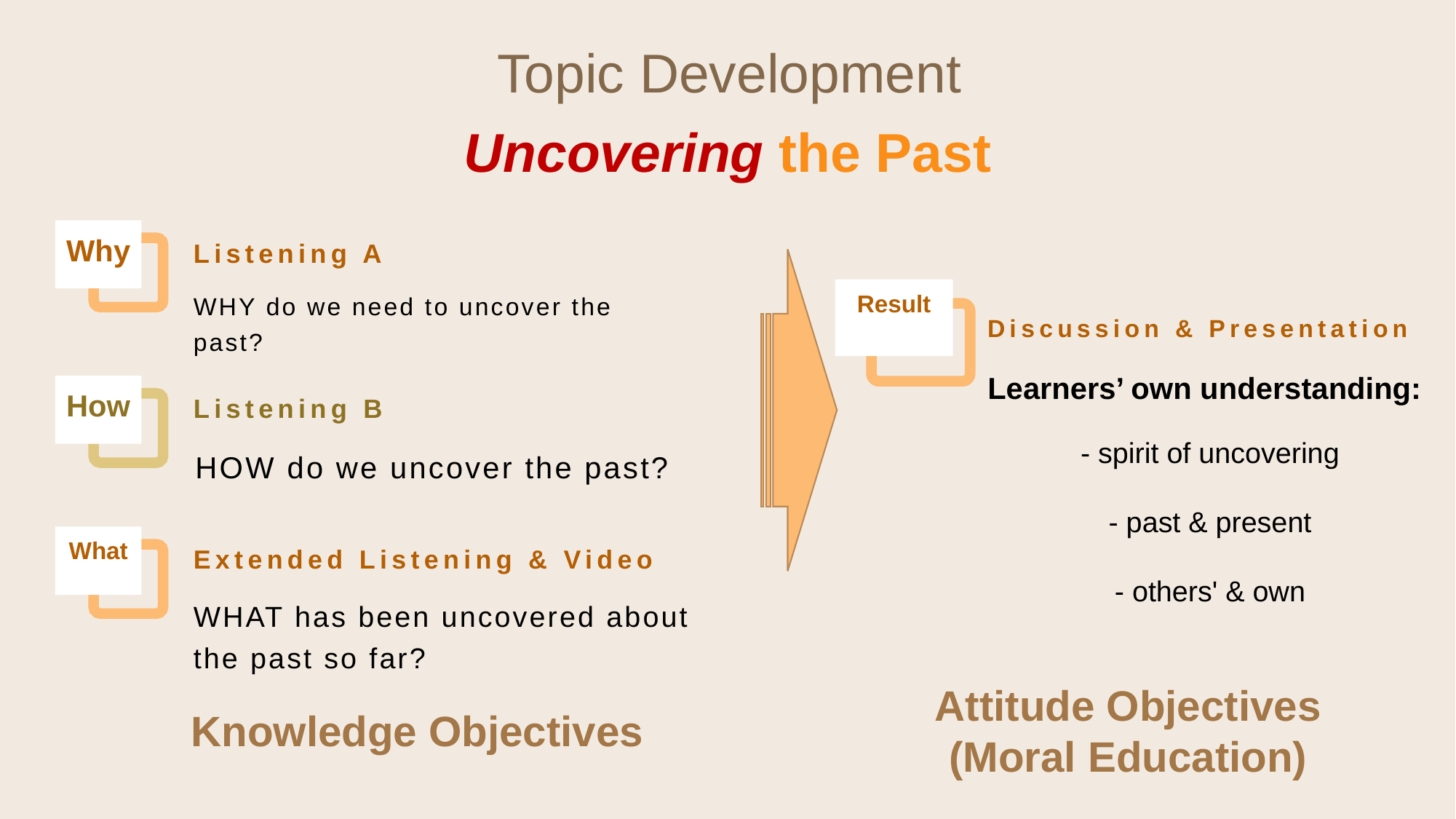

# Topic Development
Uncovering the Past
Why
Listening A

WHY do we need to uncover the past?

Result
Discussion & Presentation

Learners’ own understanding:

- spirit of uncovering

- past & present

- others' & own

How
Listening B

HOW do we uncover the past?
What
Extended Listening & Video

WHAT has been uncovered about the past so far?
Attitude Objectives
(Moral Education)
Knowledge Objectives